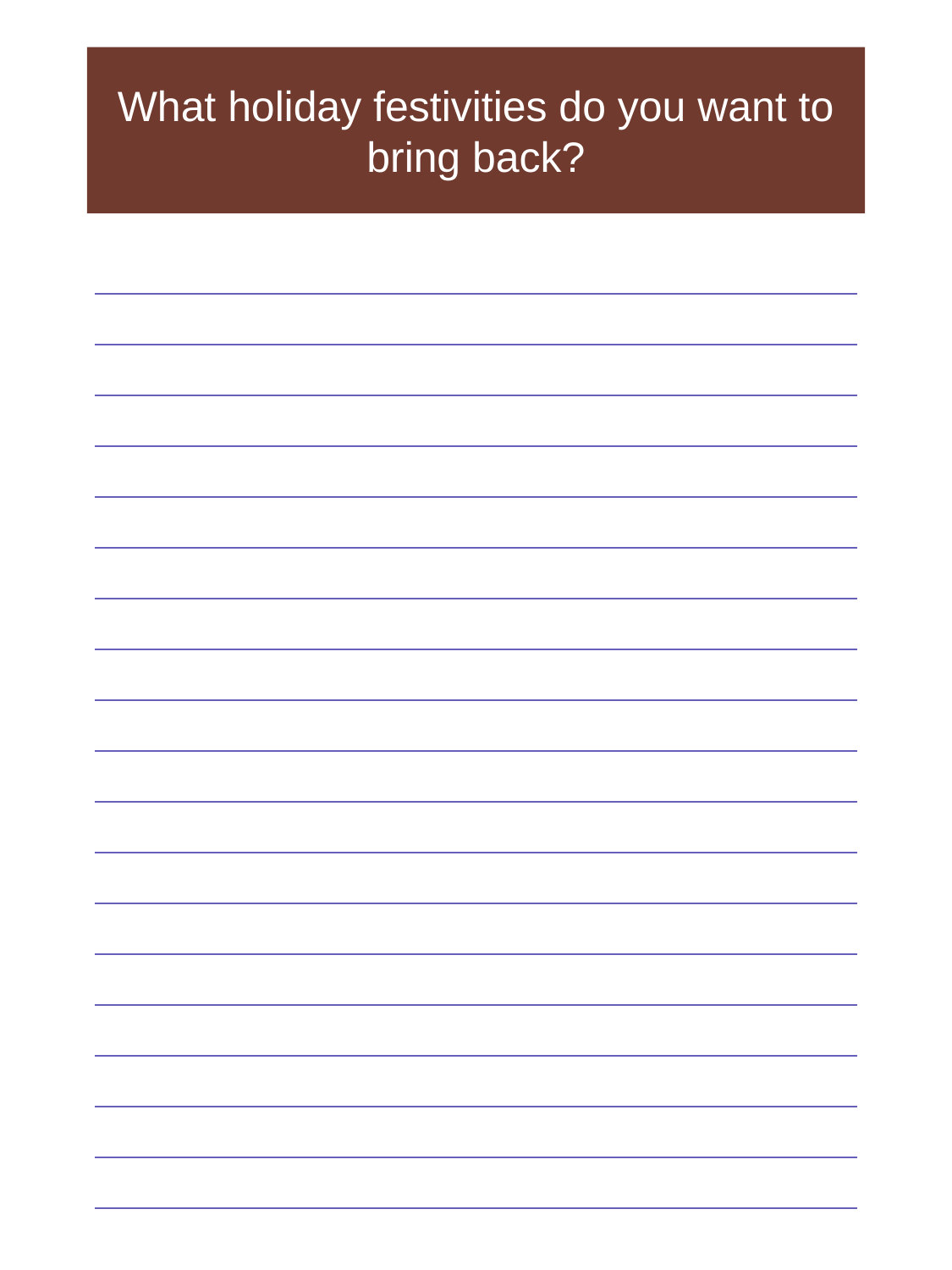

What holiday festivities do you want to bring back?
|  |
| --- |
|  |
|  |
|  |
|  |
|  |
|  |
|  |
|  |
|  |
|  |
|  |
|  |
|  |
|  |
|  |
|  |
|  |